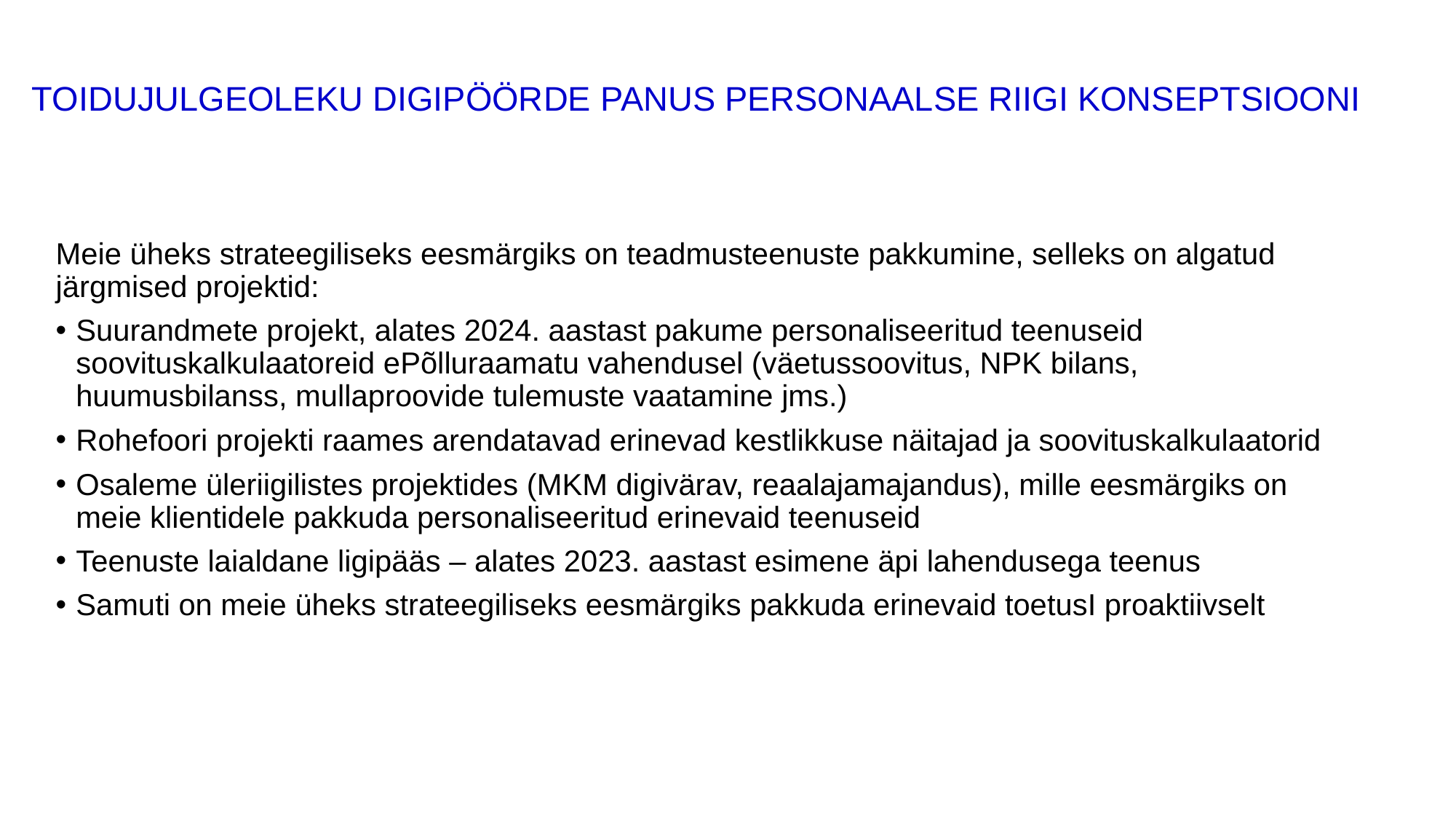

# TOIDUJULGEOLEKU DIGIPÖÖRDE PANUS PERSONAALSE RIIGI KONSEPTSIOONI
Meie üheks strateegiliseks eesmärgiks on teadmusteenuste pakkumine, selleks on algatud järgmised projektid:
Suurandmete projekt, alates 2024. aastast pakume personaliseeritud teenuseid soovituskalkulaatoreid ePõlluraamatu vahendusel (väetussoovitus, NPK bilans, huumusbilanss, mullaproovide tulemuste vaatamine jms.)
Rohefoori projekti raames arendatavad erinevad kestlikkuse näitajad ja soovituskalkulaatorid
Osaleme üleriigilistes projektides (MKM digivärav, reaalajamajandus), mille eesmärgiks on meie klientidele pakkuda personaliseeritud erinevaid teenuseid
Teenuste laialdane ligipääs – alates 2023. aastast esimene äpi lahendusega teenus
Samuti on meie üheks strateegiliseks eesmärgiks pakkuda erinevaid toetusI proaktiivselt